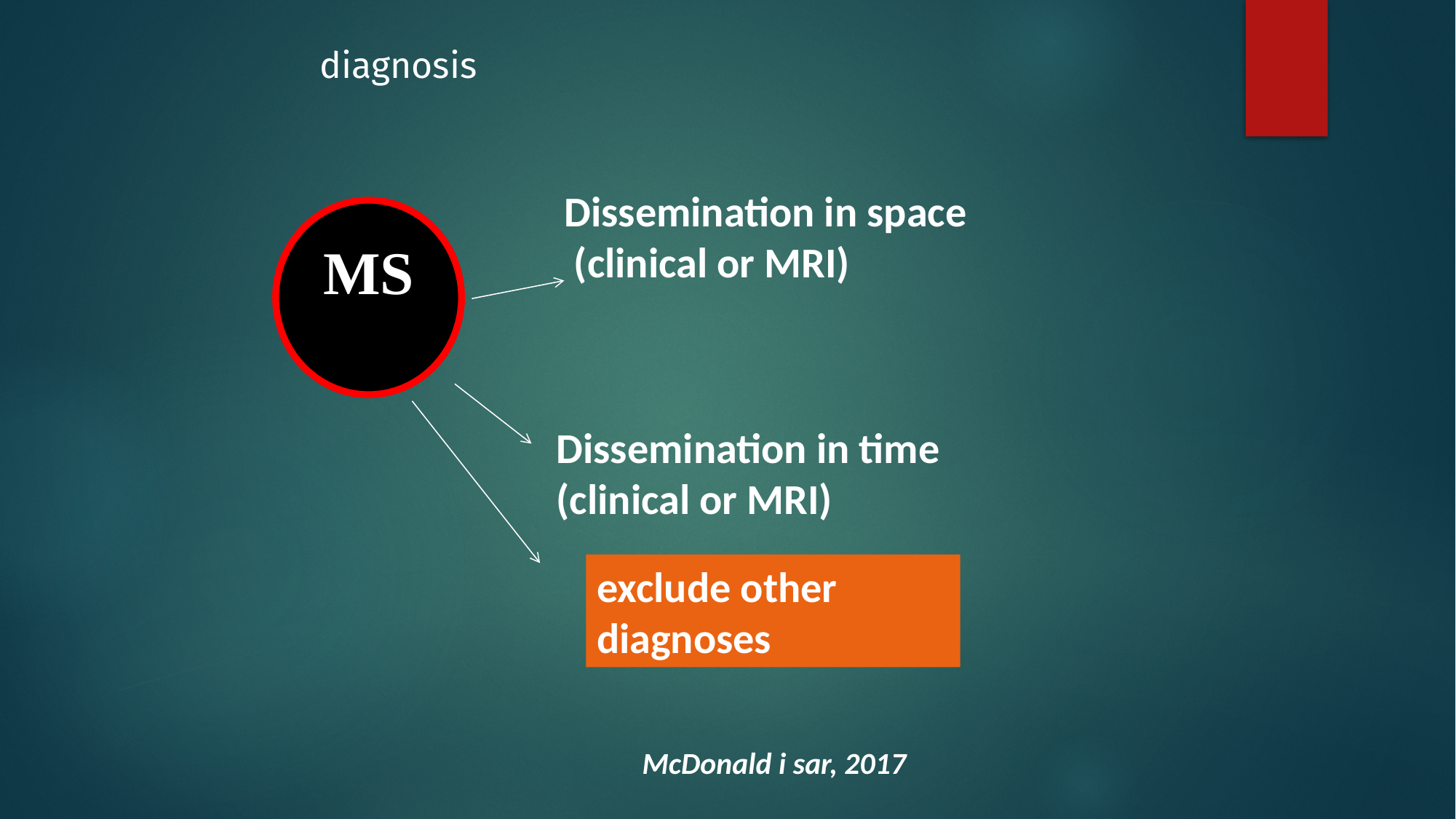

diagnosis
Dissemination in space
 (clinical or MRI)
MS
Dissemination in time
(clinical or MRI)
exclude other diagnoses
McDonald i sar, 2017